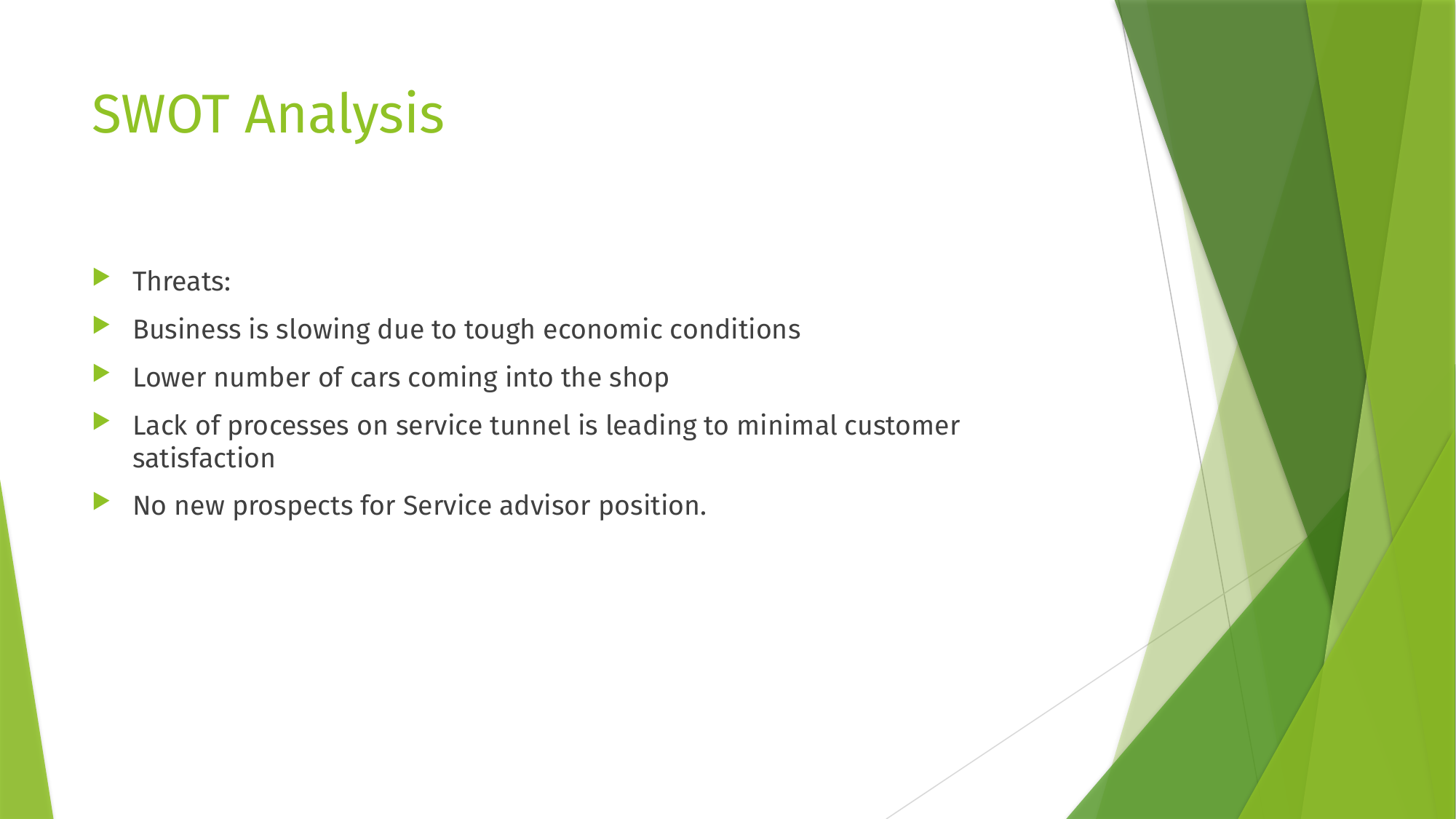

# SWOT Analysis
Threats:
Business is slowing due to tough economic conditions
Lower number of cars coming into the shop
Lack of processes on service tunnel is leading to minimal customer satisfaction
No new prospects for Service advisor position.